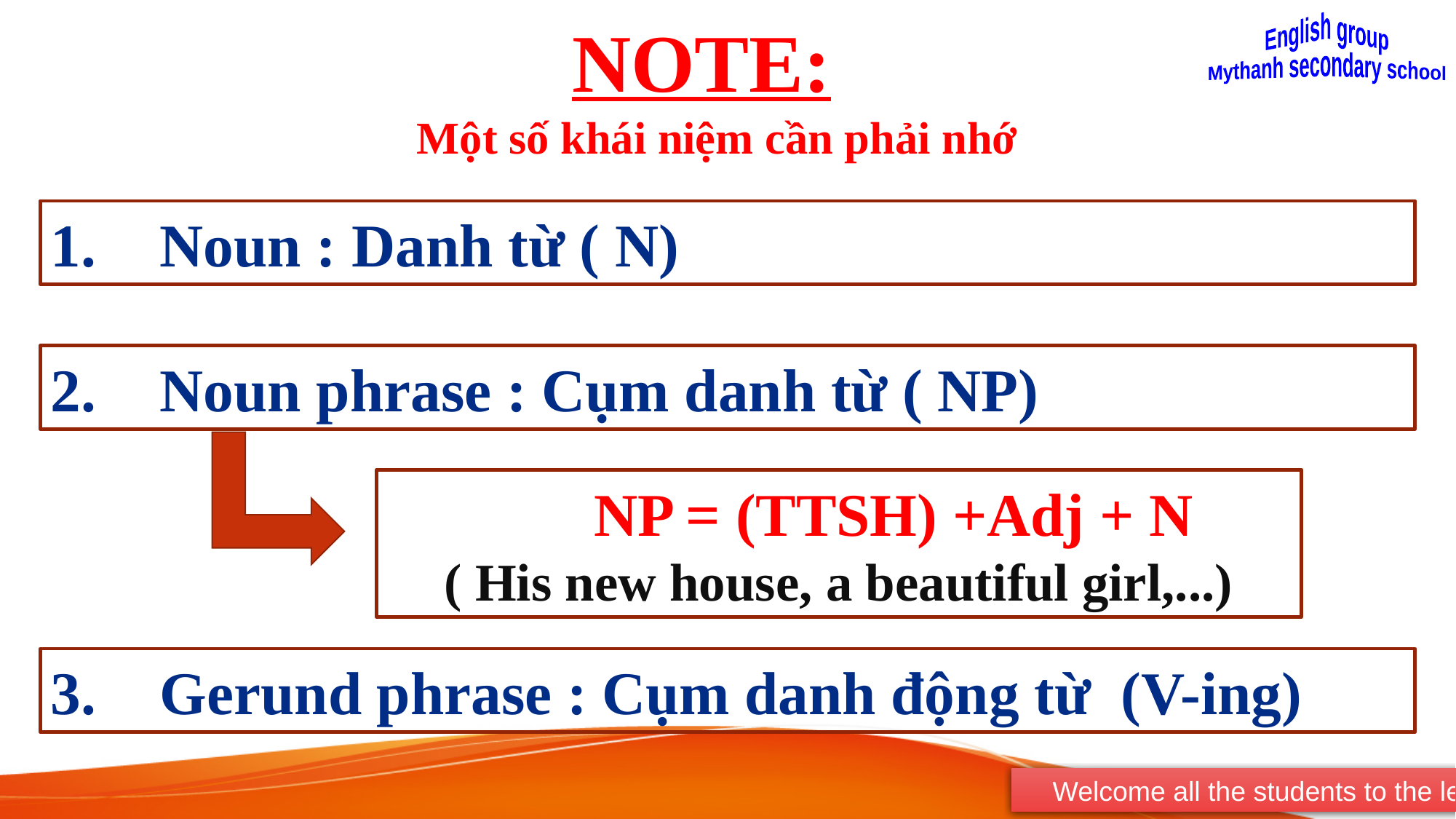

# NOTE: Một số khái niệm cần phải nhớ
English group
Mythanh secondary school
1. 	Noun : Danh từ ( N)
2. 	Noun phrase : Cụm danh từ ( NP)

	NP = (TTSH) +Adj + N
( His new house, a beautiful girl,...)
3. 	Gerund phrase : Cụm danh động từ  (V-ing)
    Welcome all the students to the lessons of English group - My Thanh Secondary school.